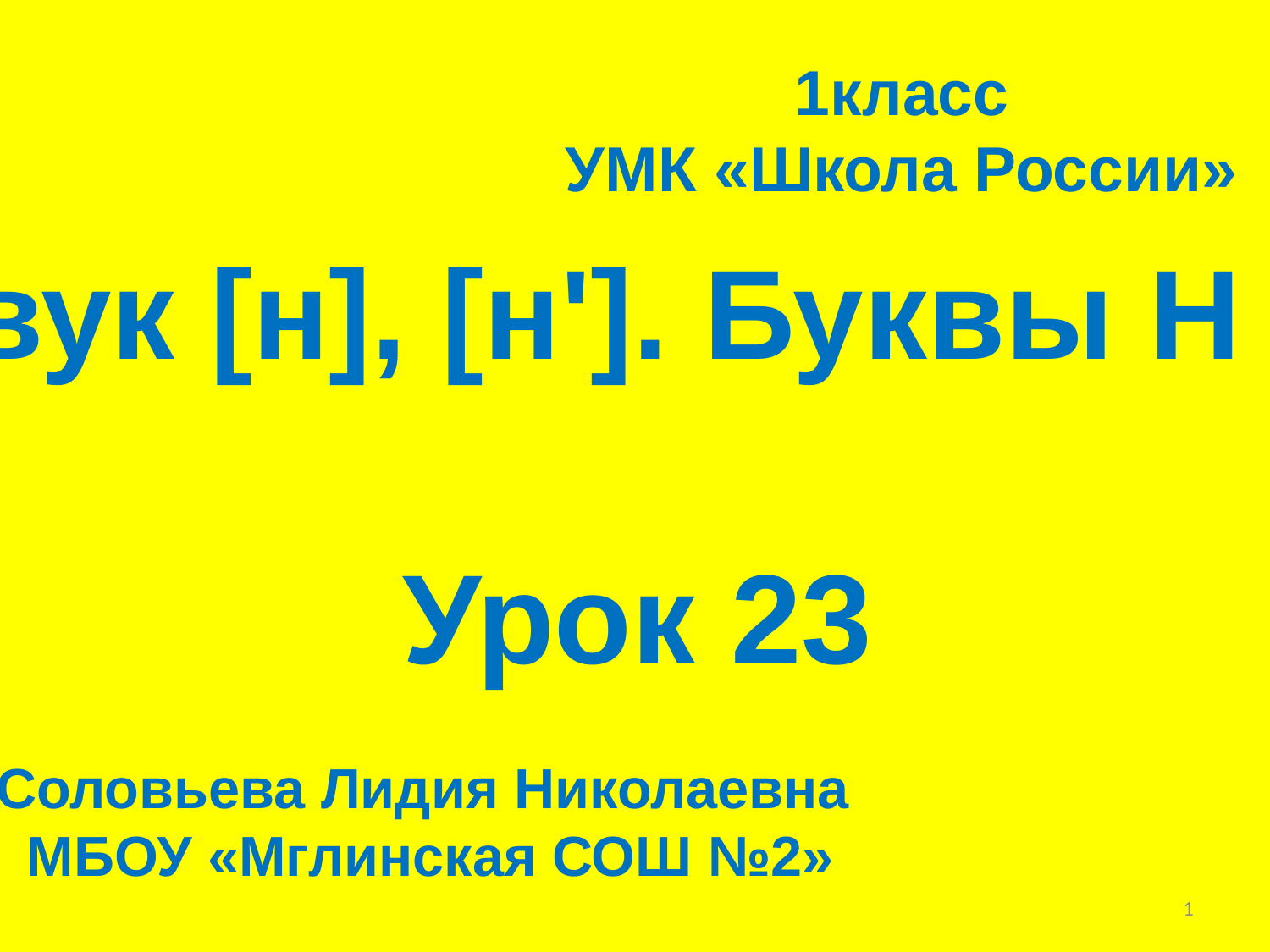

1класс
УМК «Школа России»
Звук [н], [н']. Буквы Н н.

Урок 23
Соловьева Лидия Николаевна
МБОУ «Мглинская СОШ №2»
1